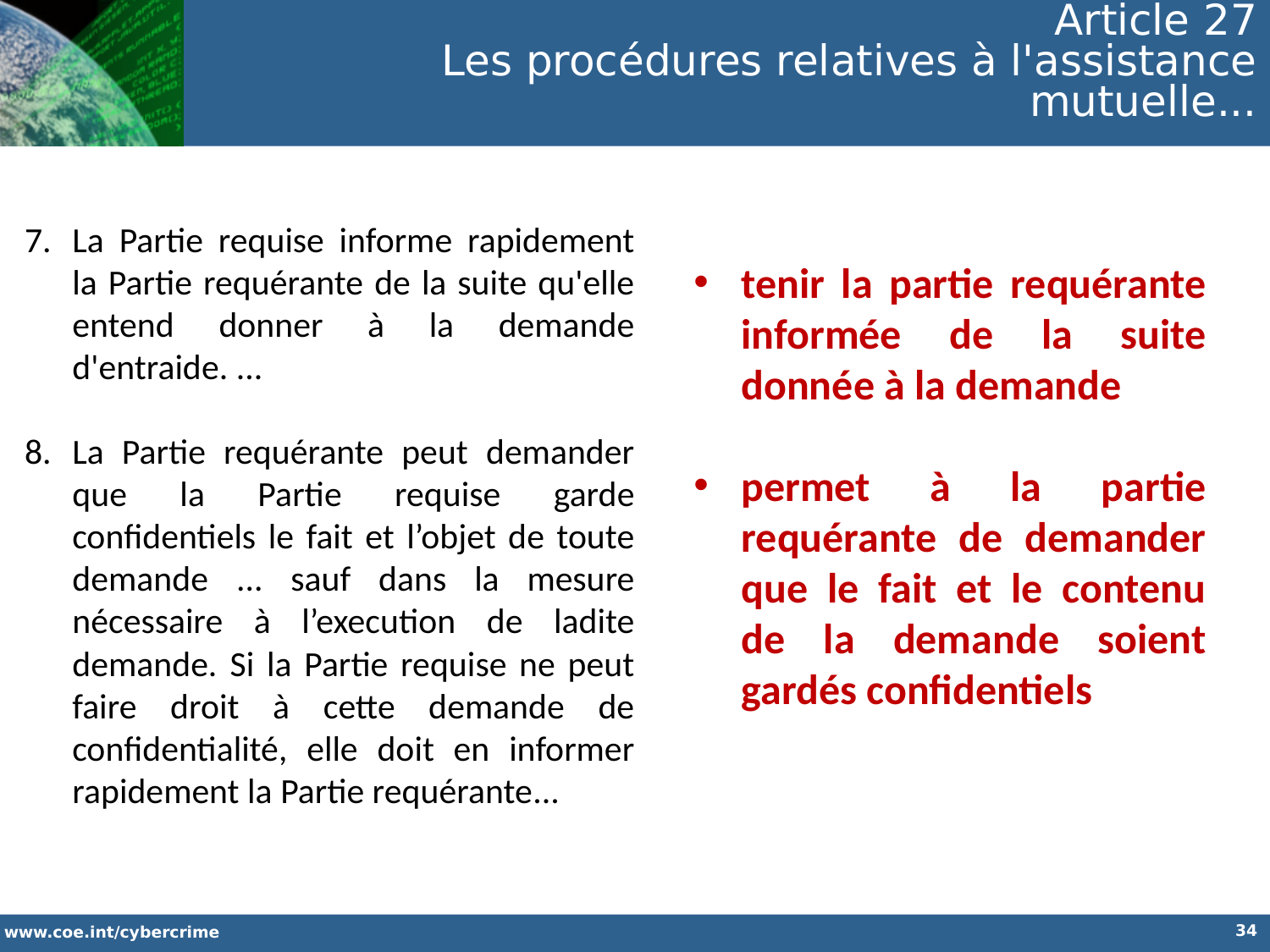

Article 27
Les procédures relatives à l'assistance mutuelle...
La Partie requise informe rapidement la Partie requérante de la suite qu'elle entend donner à la demande d'entraide. ...

La Partie requérante peut demander que la Partie requise garde confidentiels le fait et l’objet de toute demande ... sauf dans la mesure nécessaire à l’execution de ladite demande. Si la Partie requise ne peut faire droit à cette demande de confidentialité, elle doit en informer rapidement la Partie requérante...
tenir la partie requérante informée de la suite donnée à la demande

permet à la partie requérante de demander que le fait et le contenu de la demande soient gardés confidentiels
34